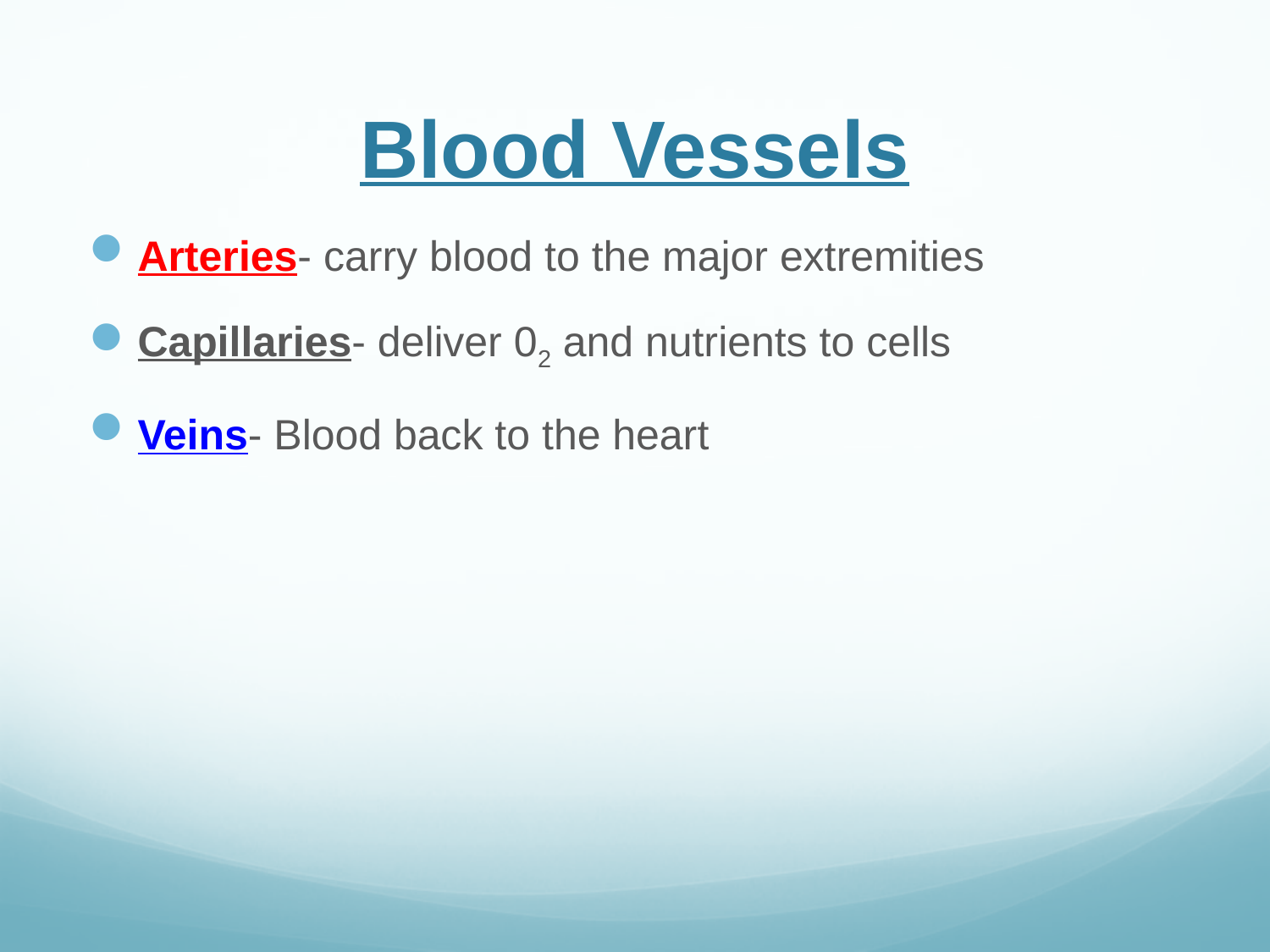

# Blood Vessels
Arteries- carry blood to the major extremities
Capillaries- deliver 02 and nutrients to cells
Veins- Blood back to the heart